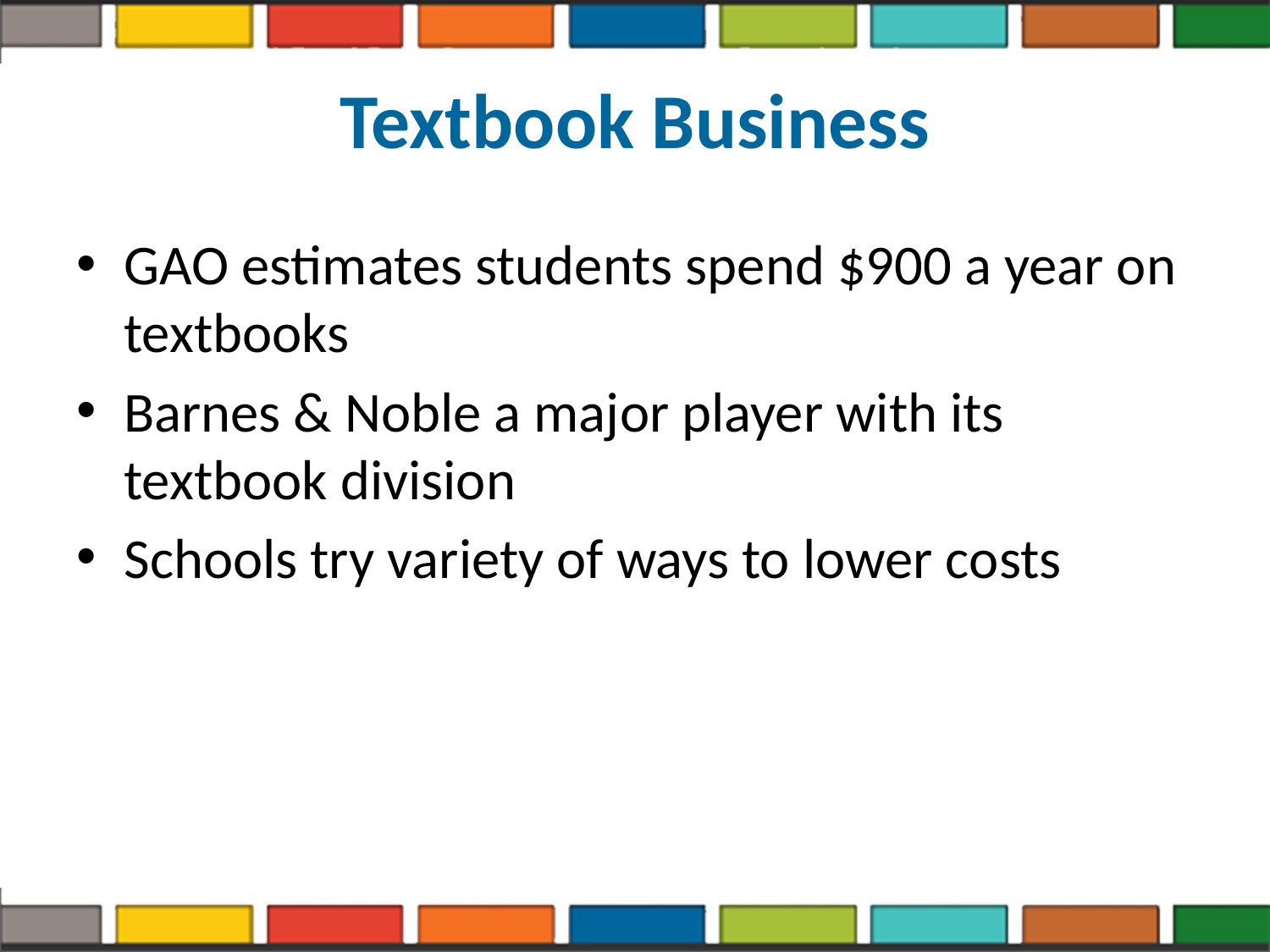

# Textbook Business
GAO estimates students spend $900 a year on textbooks
Barnes & Noble a major player with its textbook division
Schools try variety of ways to lower costs